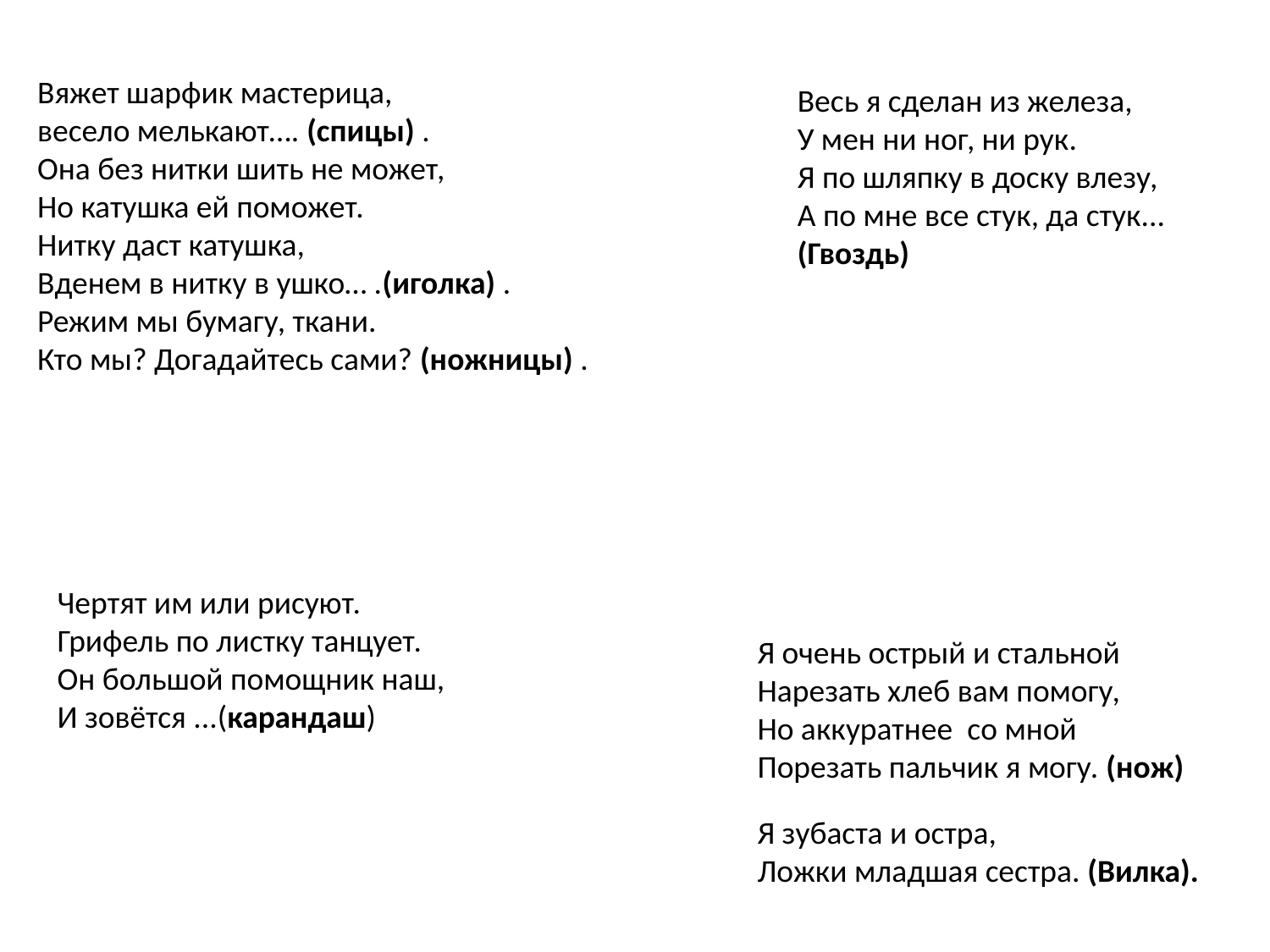

Весь я сделан из железа,
У мен ни ног, ни рук.
Я по шляпку в доску влезу,
А по мне все стук, да стук...
(Гвоздь)
Вяжет шарфик мастерица,
весело мелькают…. (спицы) .
Она без нитки шить не может,
Но катушка ей поможет.
Нитку даст катушка,
Вденем в нитку в ушко… .(иголка) .
Режим мы бумагу, ткани.
Кто мы? Догадайтесь сами? (ножницы) .

Чертят им или рисуют.
Грифель по листку танцует.
Он большой помощник наш,
И зовётся ...(карандаш)

Я очень острый и стальной
Нарезать хлеб вам помогу,
Но аккуратнее  со мной
Порезать пальчик я могу. (нож)
Я зубаста и остра,
Ложки младшая сестра. (Вилка).